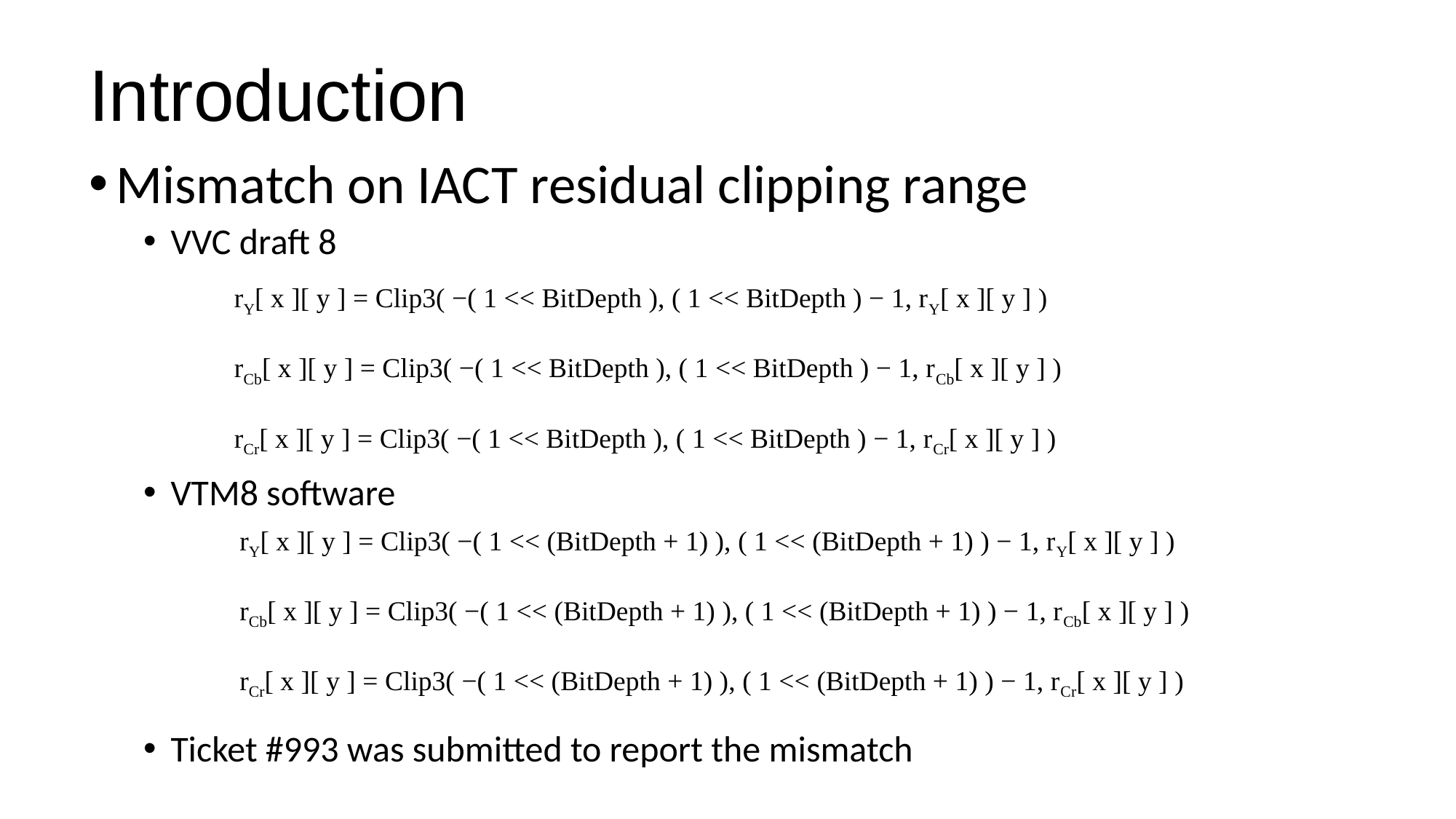

Introduction
Mismatch on IACT residual clipping range
VVC draft 8
rY[ x ][ y ] = Clip3( −( 1 << BitDepth ), ( 1 << BitDepth ) − 1, rY[ x ][ y ] )
rCb[ x ][ y ] = Clip3( −( 1 << BitDepth ), ( 1 << BitDepth ) − 1, rCb[ x ][ y ] )
rCr[ x ][ y ] = Clip3( −( 1 << BitDepth ), ( 1 << BitDepth ) − 1, rCr[ x ][ y ] )
VTM8 software
rY[ x ][ y ] = Clip3( −( 1 << (BitDepth + 1) ), ( 1 << (BitDepth + 1) ) − 1, rY[ x ][ y ] )
rCb[ x ][ y ] = Clip3( −( 1 << (BitDepth + 1) ), ( 1 << (BitDepth + 1) ) − 1, rCb[ x ][ y ] )
rCr[ x ][ y ] = Clip3( −( 1 << (BitDepth + 1) ), ( 1 << (BitDepth + 1) ) − 1, rCr[ x ][ y ] )
Ticket #993 was submitted to report the mismatch